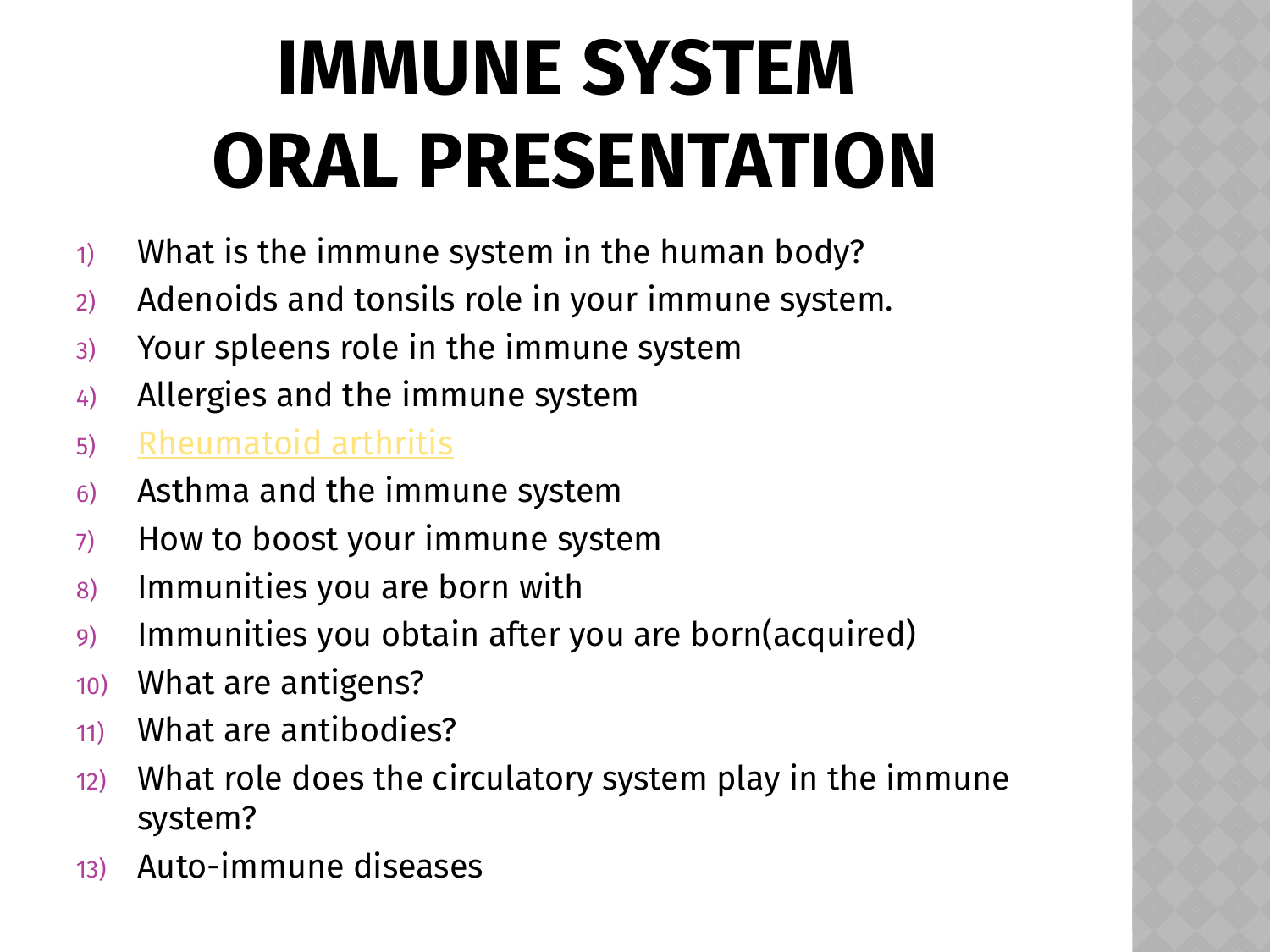

# Immune System oral presentation
What is the immune system in the human body?
Adenoids and tonsils role in your immune system.
Your spleens role in the immune system
Allergies and the immune system
Rheumatoid arthritis
Asthma and the immune system
How to boost your immune system
Immunities you are born with
Immunities you obtain after you are born(acquired)
What are antigens?
What are antibodies?
What role does the circulatory system play in the immune system?
Auto-immune diseases